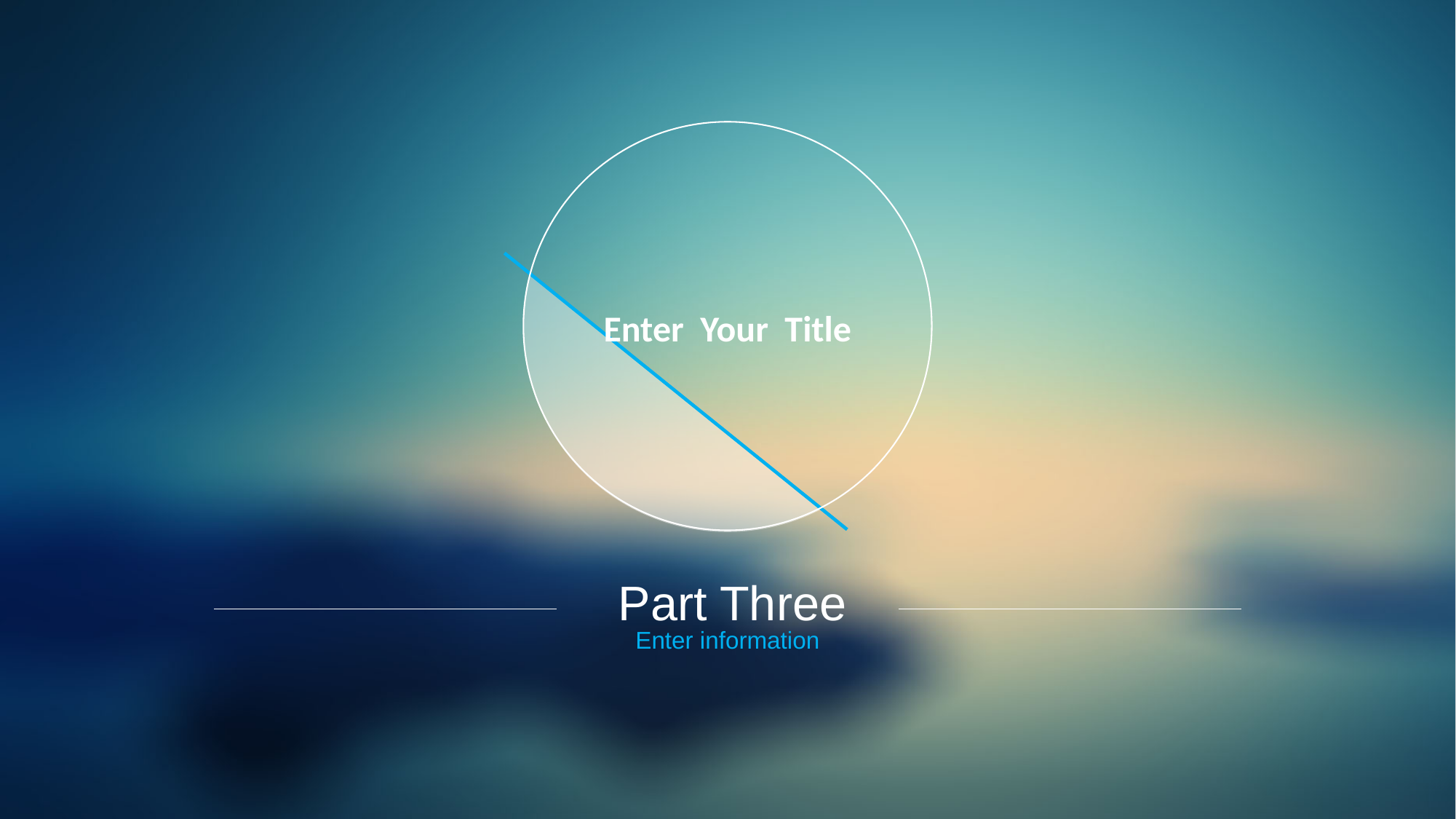

Enter  Your  Title
Part Three
Enter information